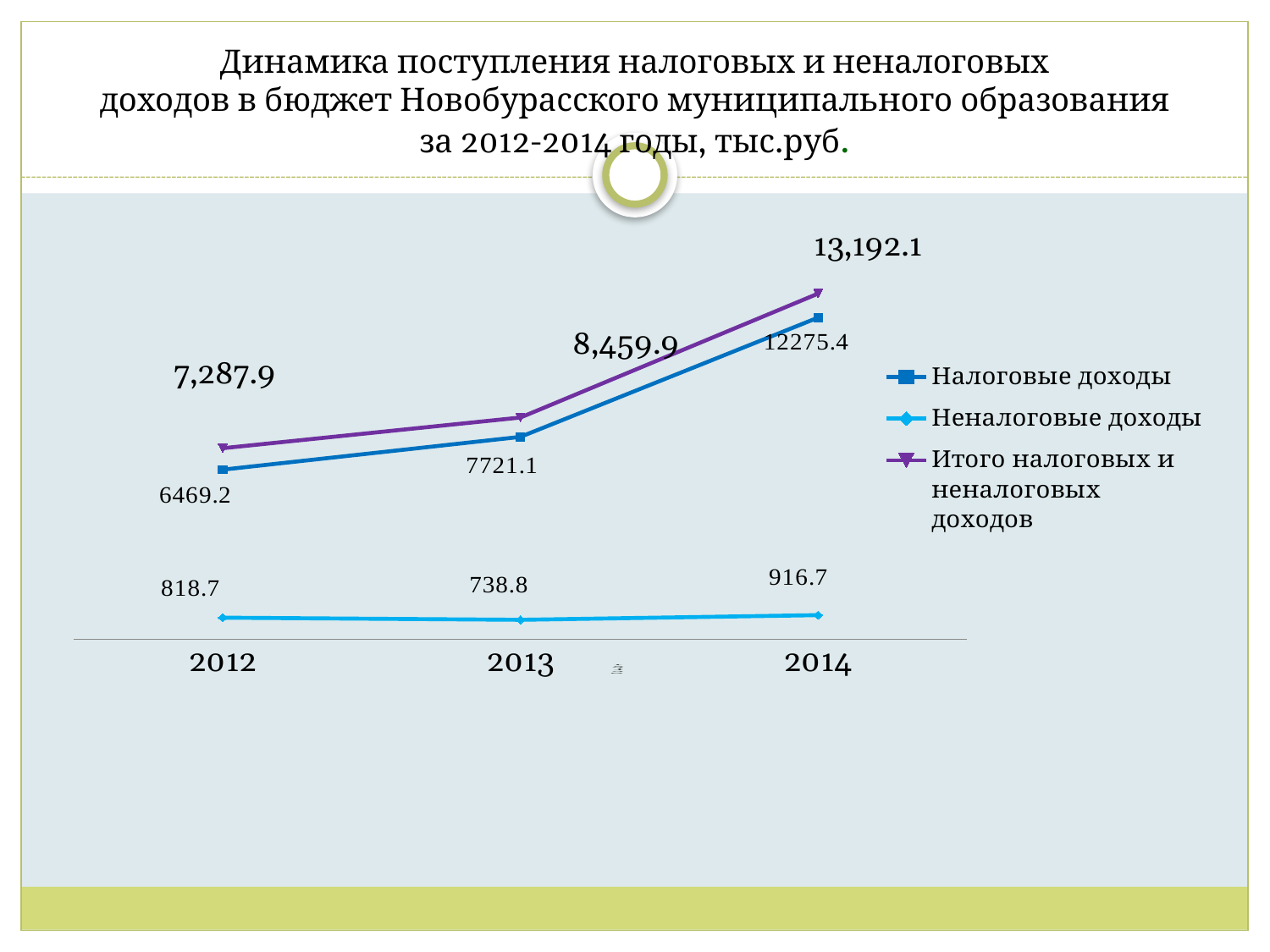

# Динамика поступления налоговых и неналоговых доходов в бюджет Новобурасского муниципального образования за 2012-2014 годы, тыс.руб.

### Chart

| Category | Налоговые доходы | Неналоговые доходы | Итого налоговых и неналоговых доходов |
|---|---|---|---|
| 2012 | 6469.2 | 818.7 | 7287.9 |
| 2013 | 7721.1 | 738.8 | 8459.9 |
| 2014 | 12275.4 | 916.7 | 13192.1 |

[unsupported chart]